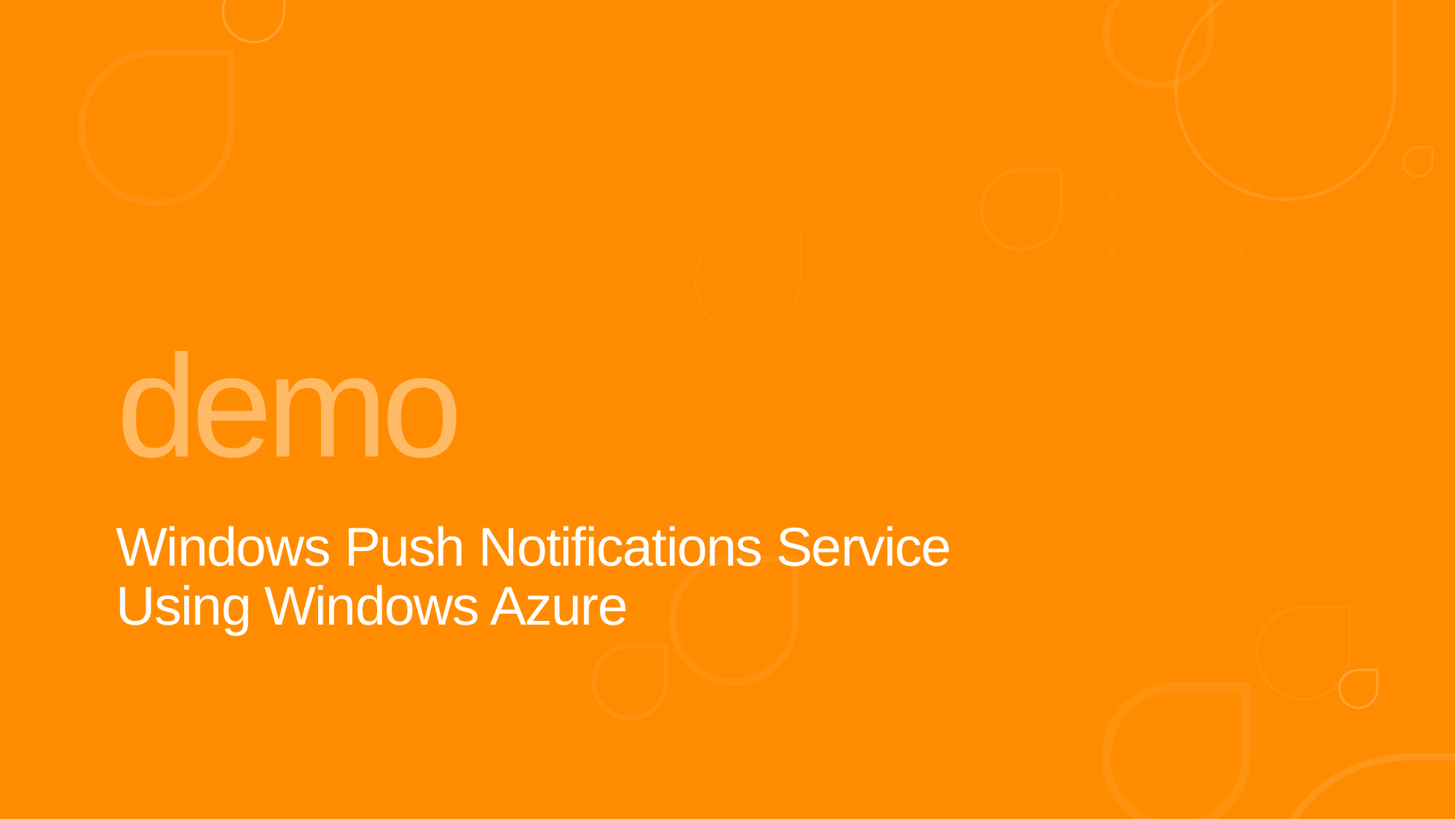

demo
Windows Push Notifications Service
Using Windows Azure